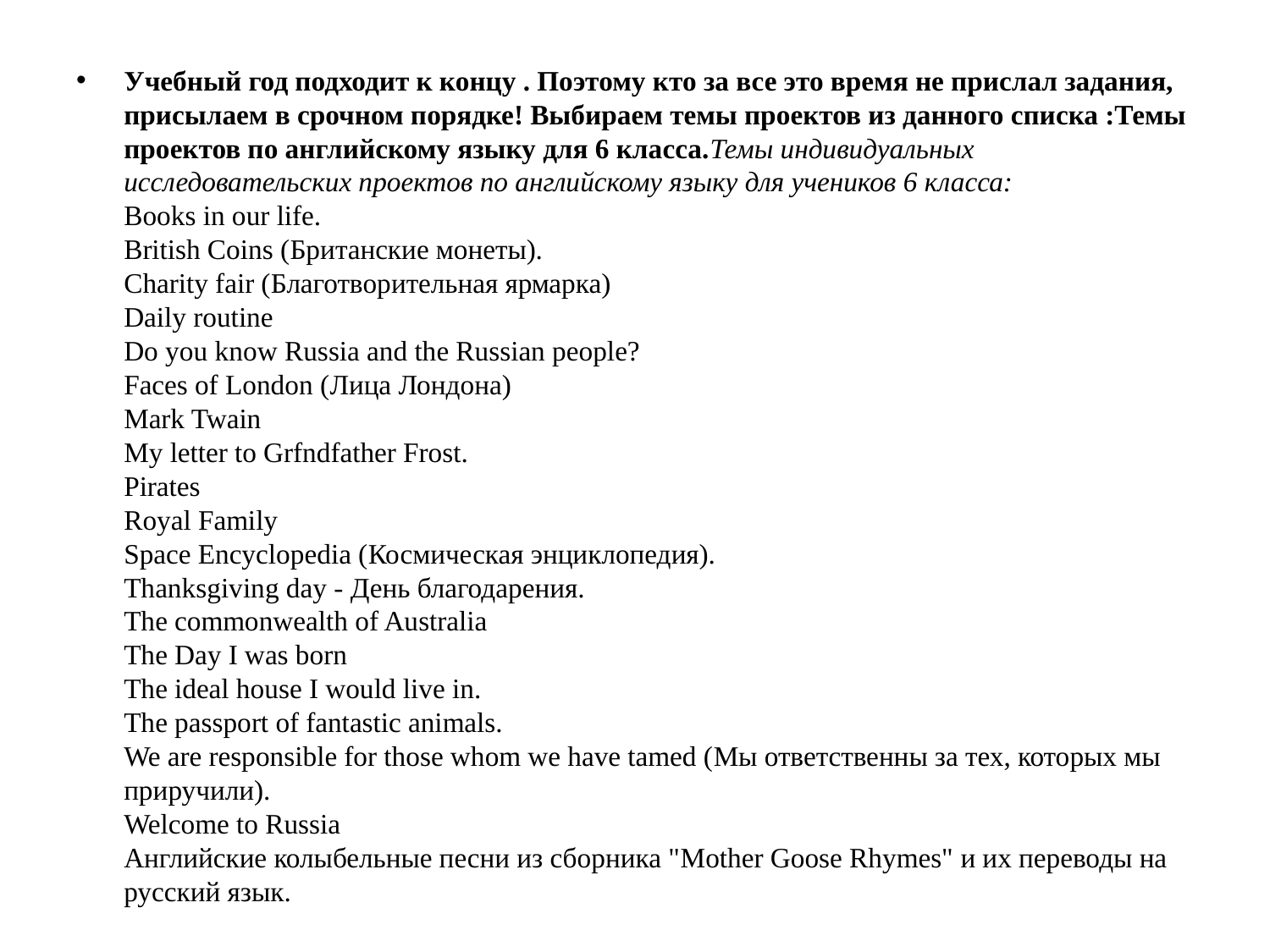

Учебный год подходит к концу . Поэтому кто за все это время не прислал задания, присылаем в срочном порядке! Выбираем темы проектов из данного списка :Темы проектов по английскому языку для 6 класса.Темы индивидуальных исследовательских проектов по английскому языку для учеников 6 класса:
Books in our life.
British Coins (Британские монеты).
Сharity fair (Благотворительная ярмарка)
Daily routine
Do you know Russia and the Russian people?
Faces of London (Лица Лондона)
Mark Twain
My letter to Grfndfather Frost.
Pirates
Royal Family
Space Encyclopedia (Космическая энциклопедия).
Thanksgiving day - День благодарения.
The commonwealth of Australia
The Day I was born
The ideal house I would live in.
The passport of fantastic animals.
We are responsible for those whom we have tamed (Мы ответственны за тех, которых мы приручили).
Welcome to Russia
Английские колыбельные песни из сборника "Mother Goose Rhymes" и их переводы на русский язык.